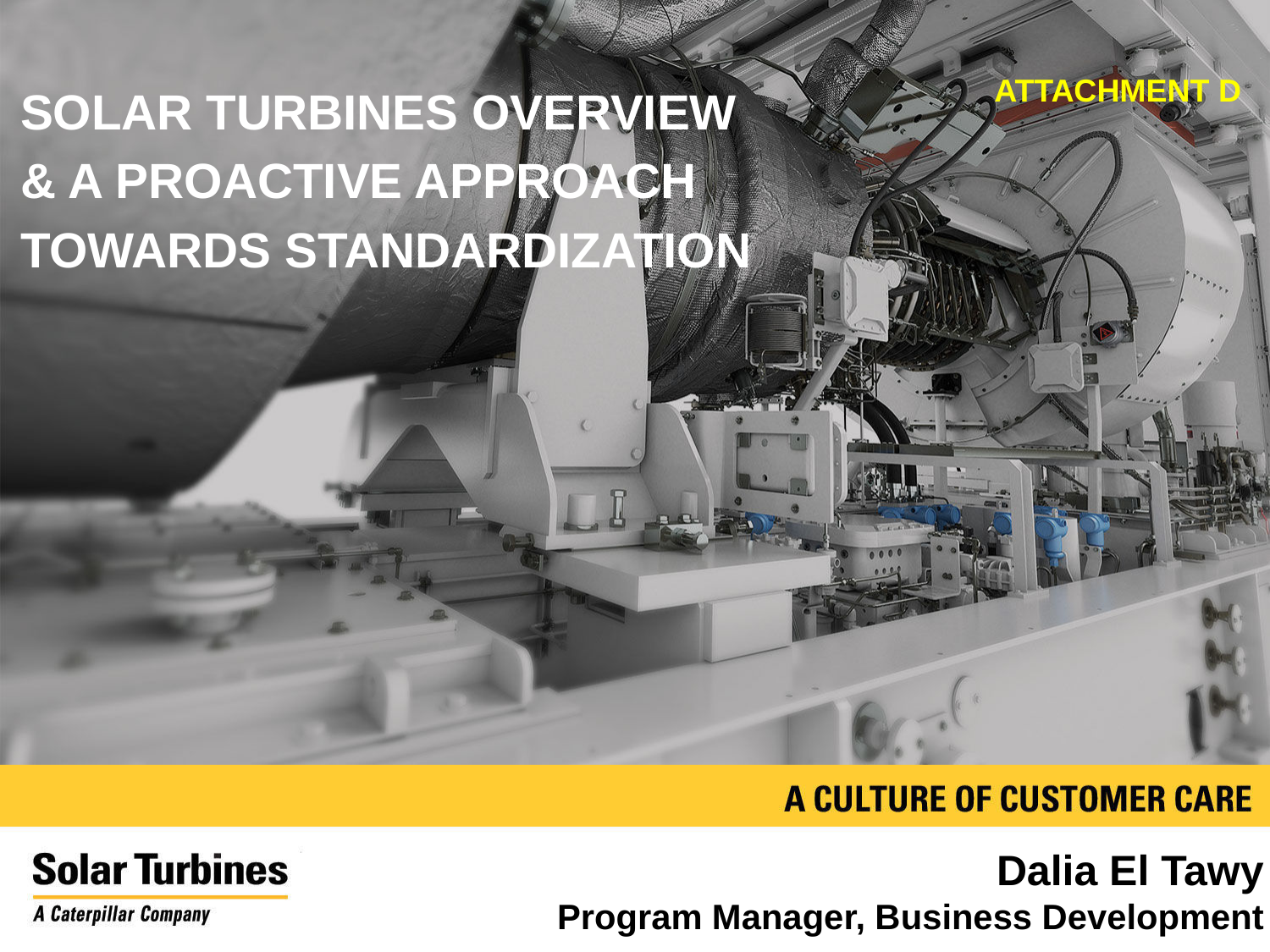

ATTACHMENT D
Solar Turbines overview
& A proactive approach
towards standardization

Dalia El Tawy
Program Manager, Business Development